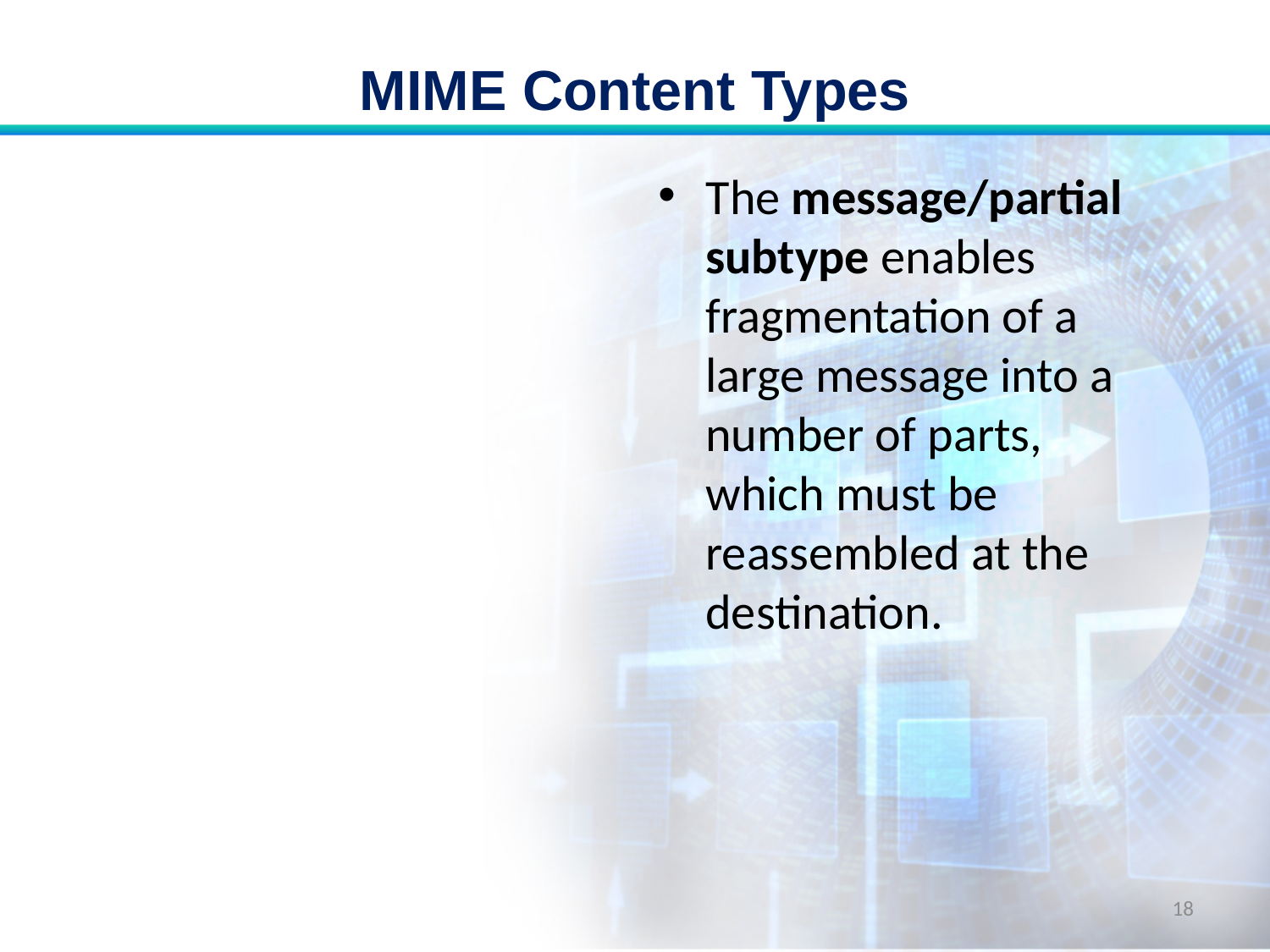

# MIME Content Types
The message/partial subtype enables fragmentation of a large message into a number of parts, which must be reassembled at the destination.
18